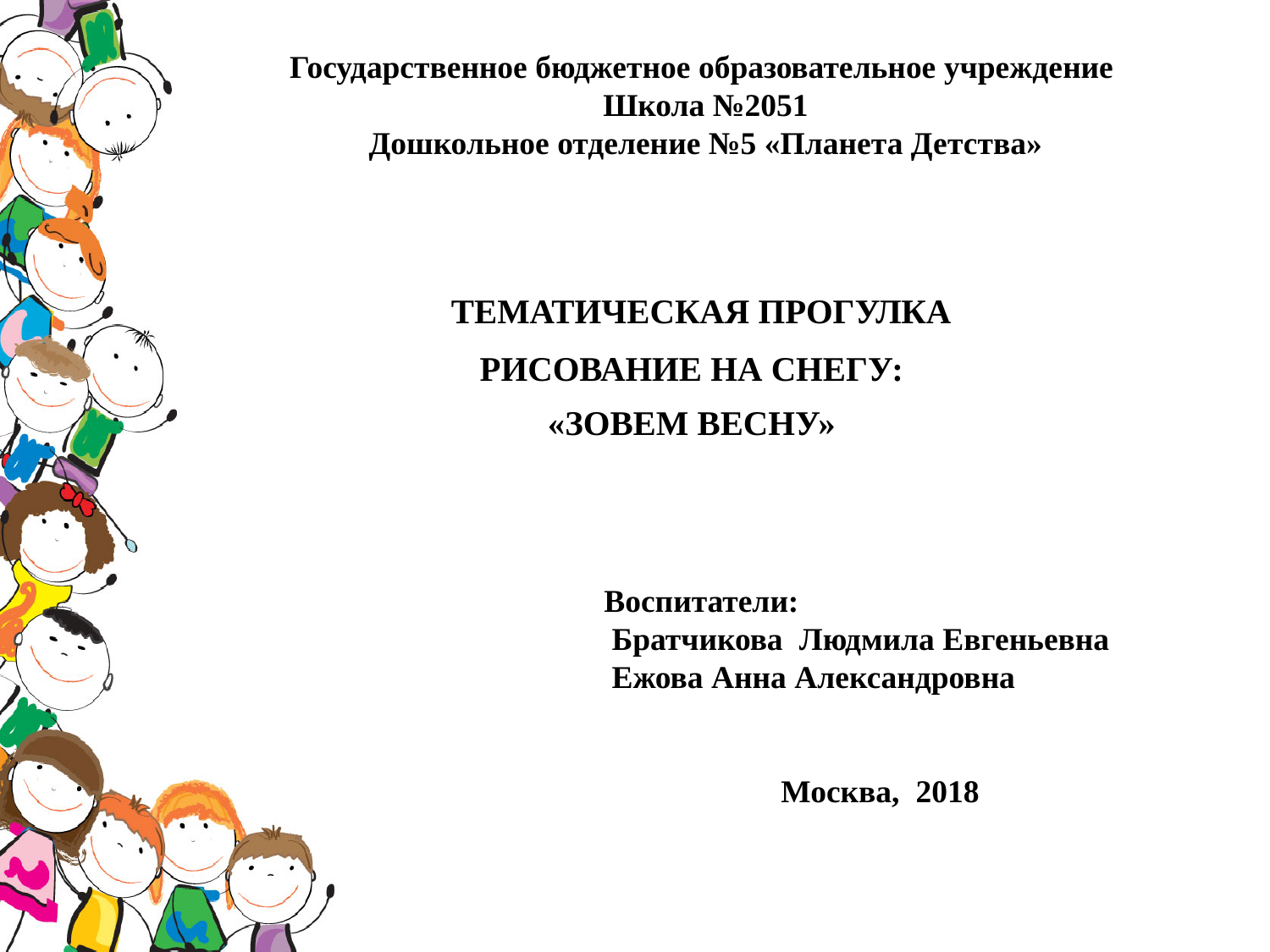

Государственное бюджетное образовательное учреждение
Школа №2051
Дошкольное отделение №5 «Планета Детства»
  ТЕМАТИЧЕСКАЯ ПРОГУЛКА
РИСОВАНИЕ НА СНЕГУ:
«ЗОВЕМ ВЕСНУ»
#
Воспитатели:
 Братчикова  Людмила Евгеньевна
 Ежова Анна Александровна

                      Москва,  2018